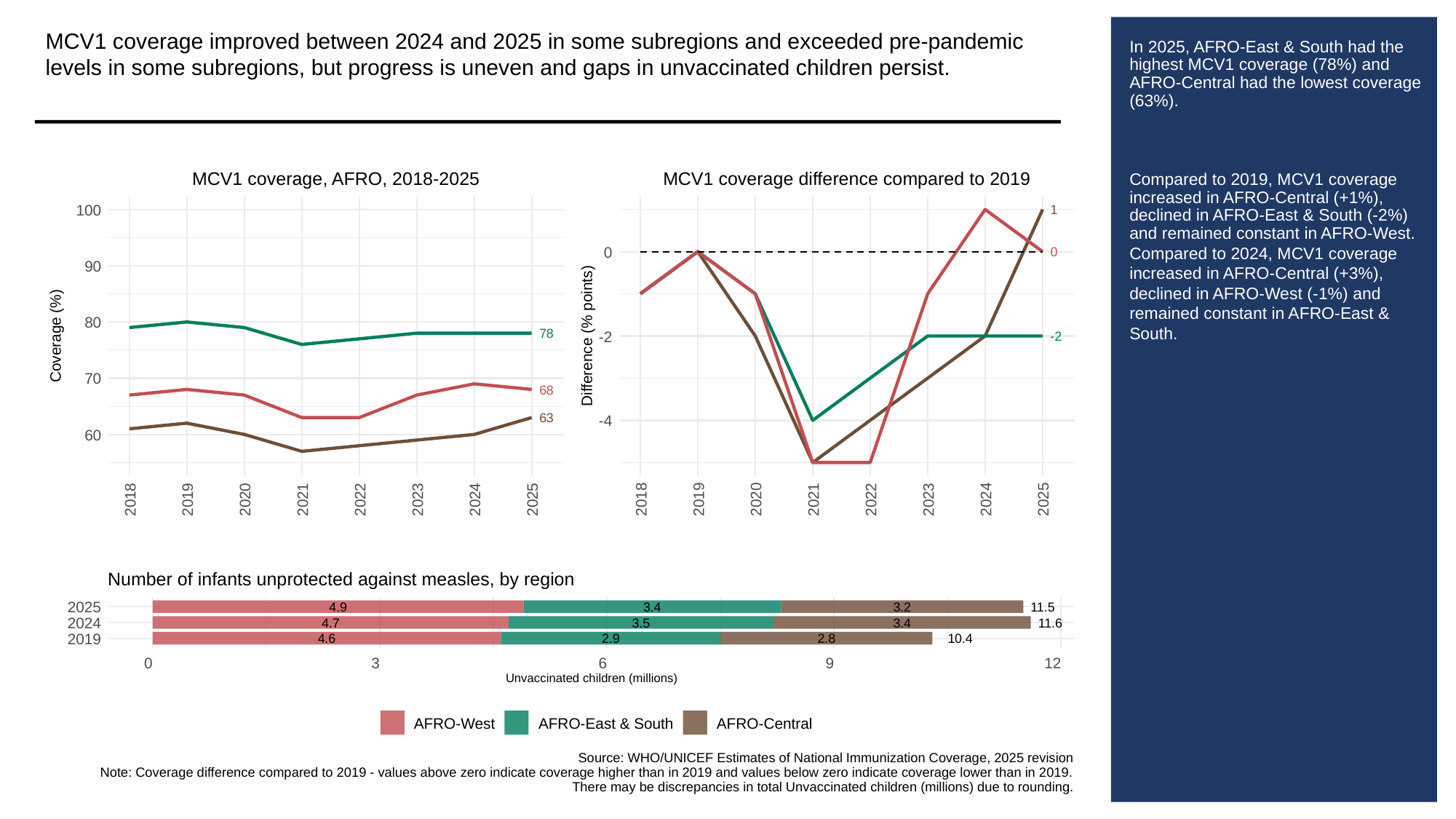

MCV1 coverage improved between 2024 and 2025 in some subregions and exceeded pre-pandemic levels in some subregions, but progress is uneven and gaps in unvaccinated children persist.
# In 2025, AFRO-East & South had the highest MCV1 coverage (78%) and AFRO-Central had the lowest coverage (63%).

Compared to 2019, MCV1 coverage increased in AFRO-Central (+1%), declined in AFRO-East & South (-2%) and remained constant in AFRO-West.
Compared to 2024, MCV1 coverage increased in AFRO-Central (+3%), declined in AFRO-West (-1%) and remained constant in AFRO-East & South.

MCV1 coverage, AFRO, 2018-2025
MCV1 coverage difference compared to 2019

100
1

0
0

90

80

78
Coverage (%)
Difference (% points)
-2
-2

70

68

63
-4

60

2018
2019
2020
2021
2022
2023
2024
2025
2018
2019
2020
2021
2022
2023
2024
2025
Number of infants unprotected against measles, by region

2025
4.9
3.4
3.2
11.5

2024
4.7
3.5
3.4
11.6

2019
4.6
2.9
2.8
10.4

0
3
6
9
12
Unvaccinated children (millions)

AFRO-West
AFRO-East & South
AFRO-Central
Source: WHO/UNICEF Estimates of National Immunization Coverage, 2025 revision
Note: Coverage difference compared to 2019 - values above zero indicate coverage higher than in 2019 and values below zero indicate coverage lower than in 2019.
There may be discrepancies in total Unvaccinated children (millions) due to rounding.